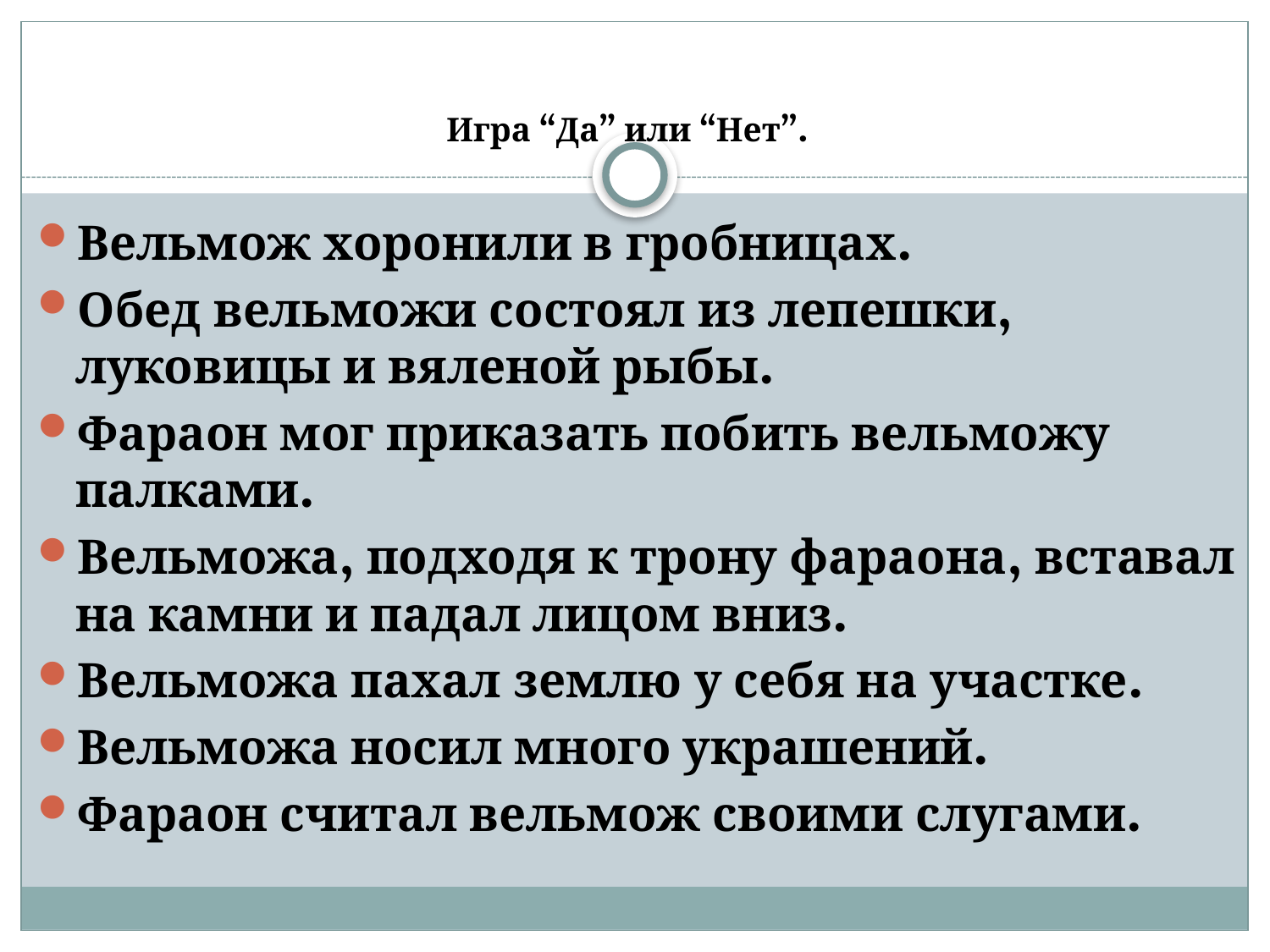

# Игра “Да” или “Нет”.
Вельмож хоронили в гробницах.
Обед вельможи состоял из лепешки, луковицы и вяленой рыбы.
Фараон мог приказать побить вельможу палками.
Вельможа, подходя к трону фараона, вставал на камни и падал лицом вниз.
Вельможа пахал землю у себя на участке.
Вельможа носил много украшений.
Фараон считал вельмож своими слугами.